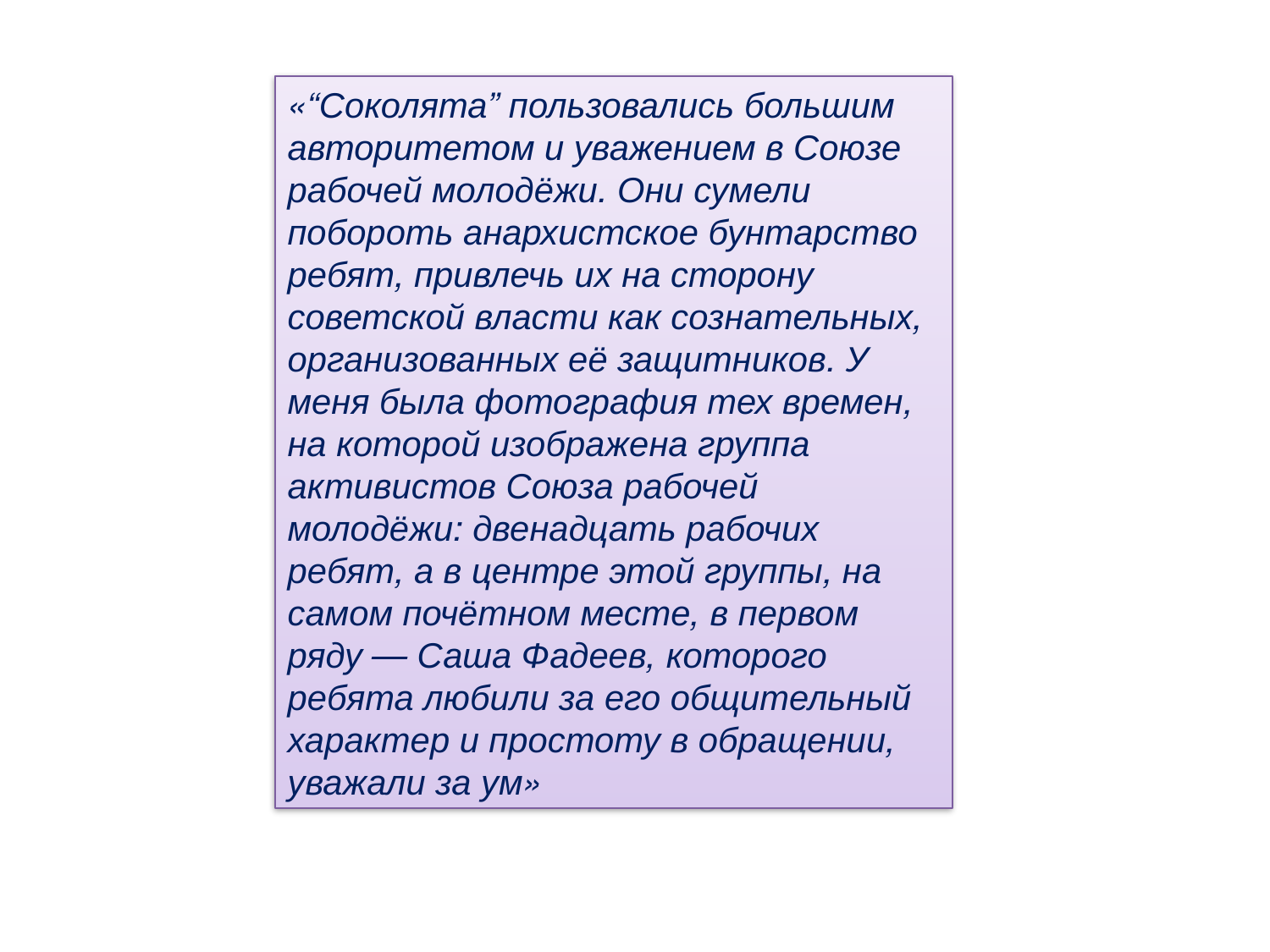

«“Соколята” пользовались большим авторитетом и уважением в Союзе рабочей молодёжи. Они сумели побороть анархистское бунтарство ребят, привлечь их на сторону советской власти как сознательных, организованных её защитников. У меня была фотография тех времен, на которой изображена группа активистов Союза рабочей молодёжи: двенадцать рабочих ребят, а в центре этой группы, на самом почётном месте, в первом ряду — Саша Фадеев, которого ребята любили за его общительный характер и простоту в обращении, уважали за ум»